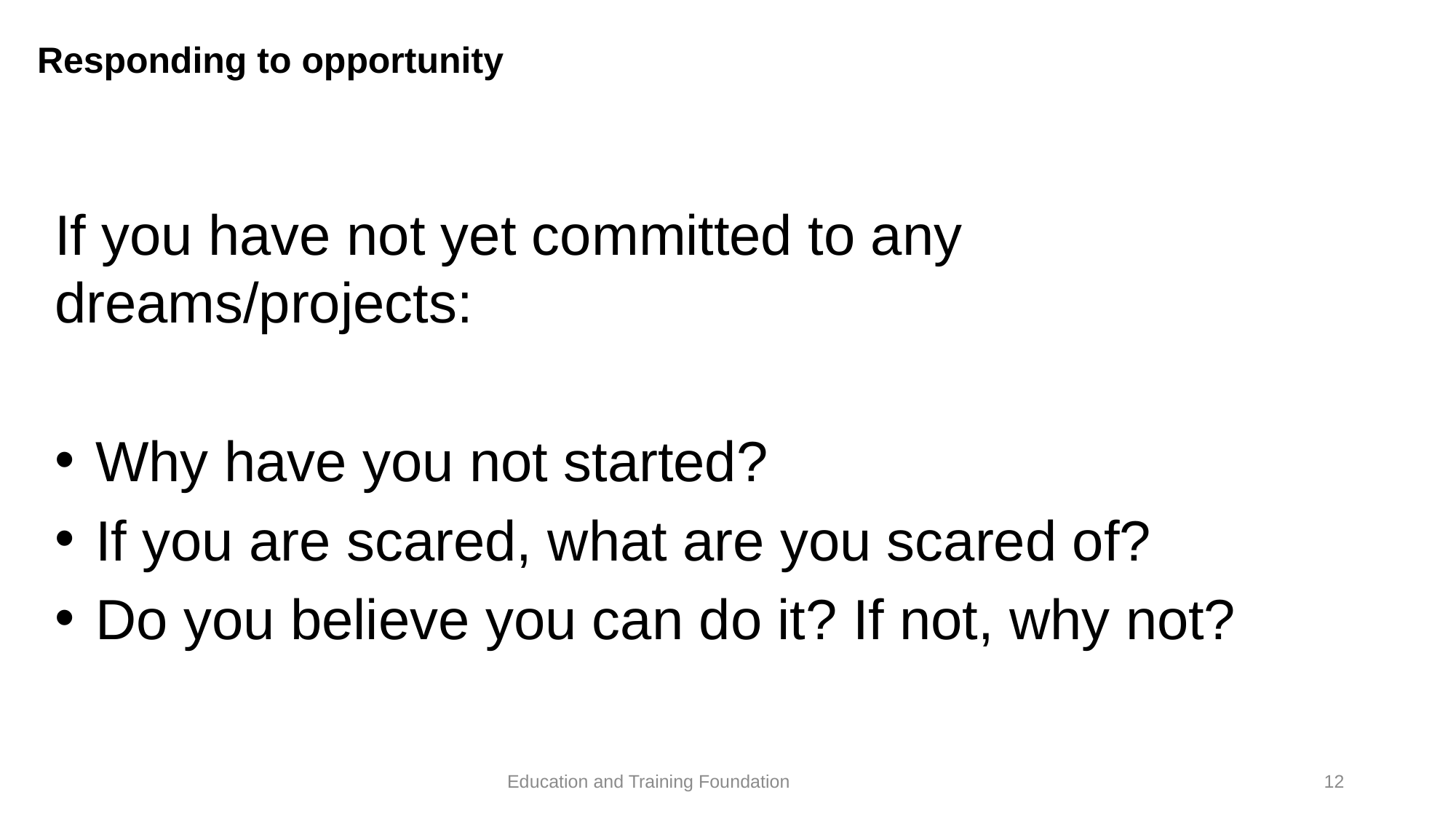

# Responding to opportunity
If you have not yet committed to any dreams/projects:

Why have you not started?
If you are scared, what are you scared of?
Do you believe you can do it? If not, why not?
12
Education and Training Foundation